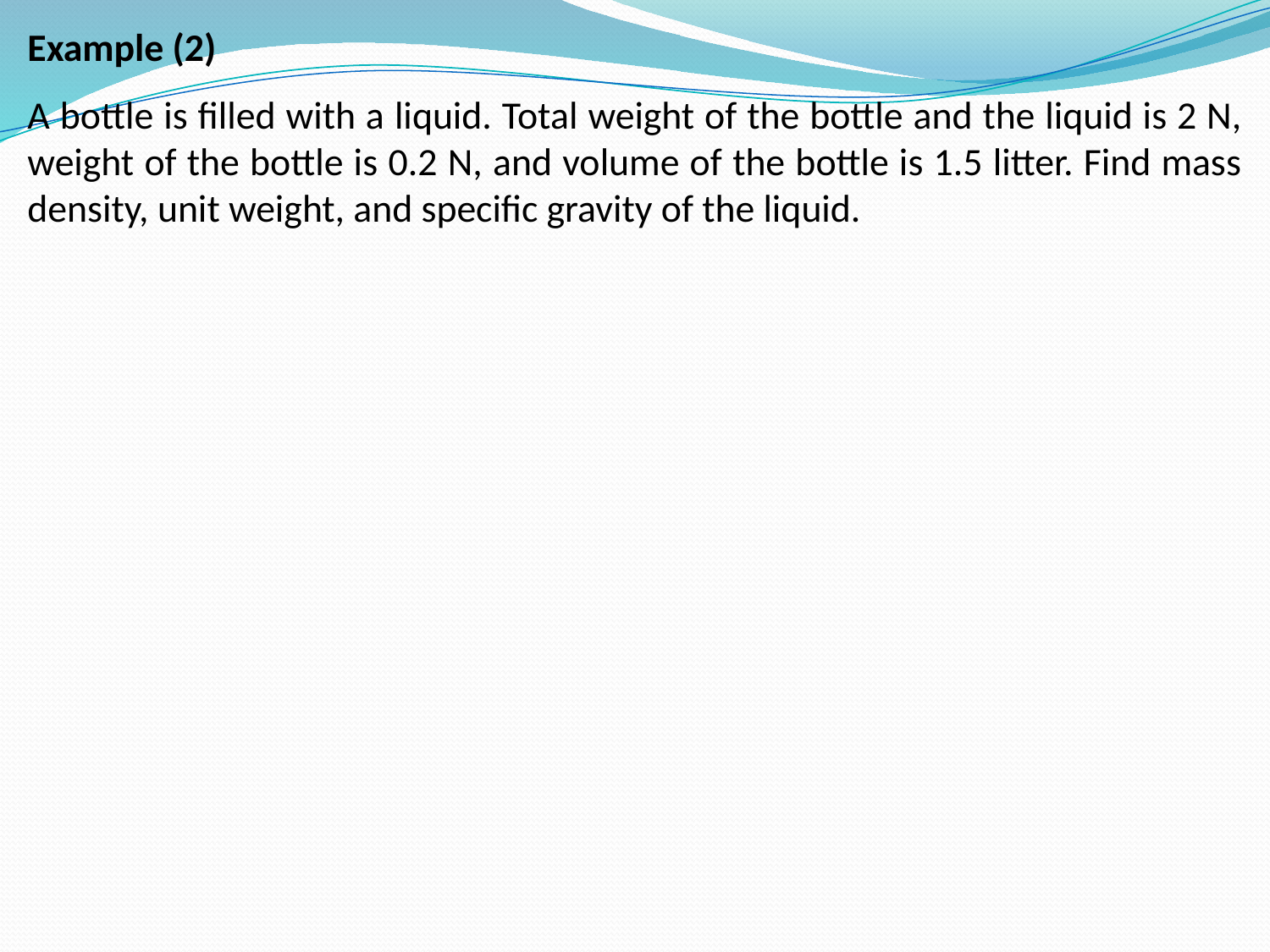

Example (2)
A bottle is filled with a liquid. Total weight of the bottle and the liquid is 2 N, weight of the bottle is 0.2 N, and volume of the bottle is 1.5 litter. Find mass density, unit weight, and specific gravity of the liquid.